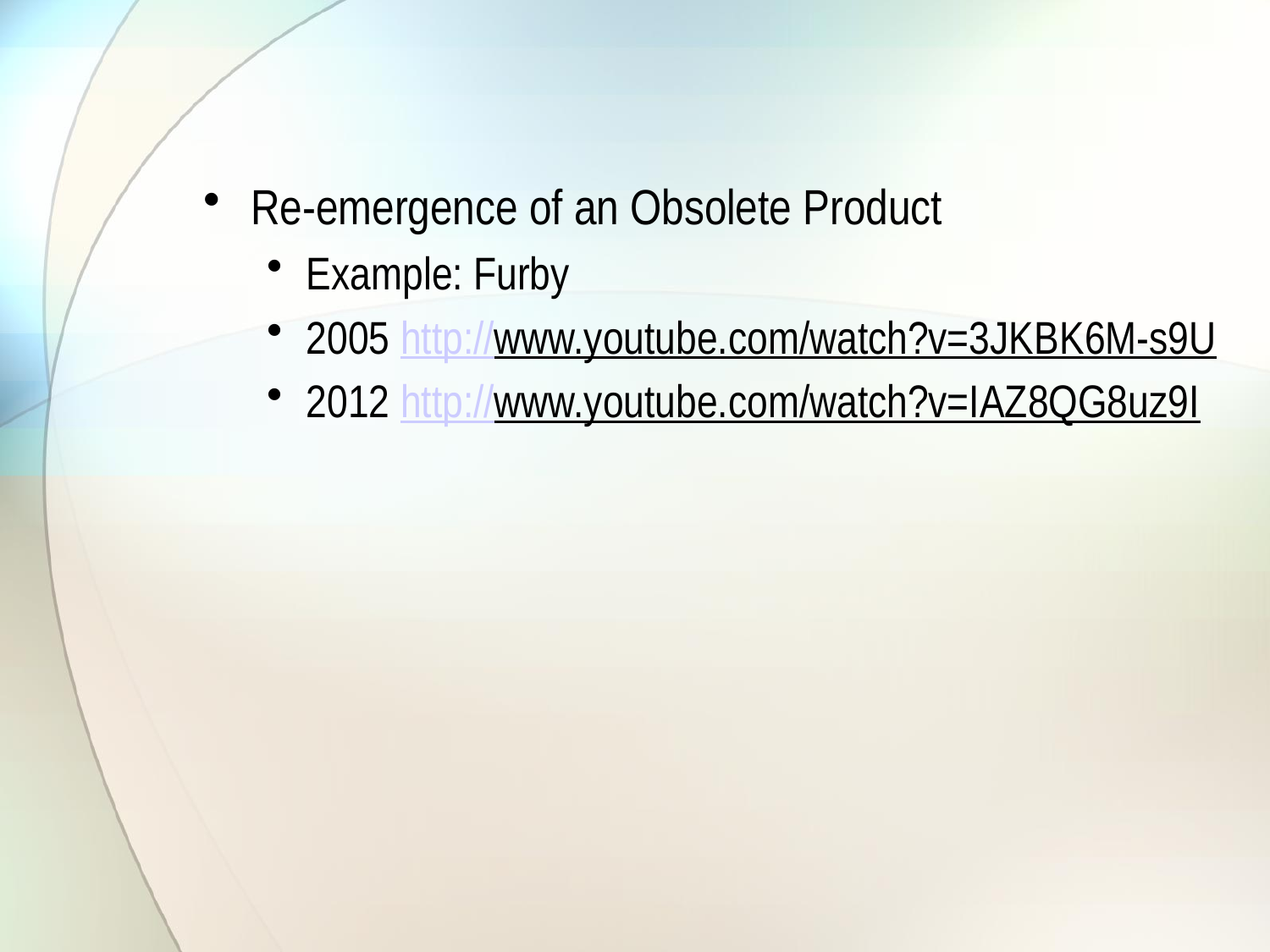

#
Re-emergence of an Obsolete Product
Example: Furby
2005 http://www.youtube.com/watch?v=3JKBK6M-s9U
2012 http://www.youtube.com/watch?v=IAZ8QG8uz9I